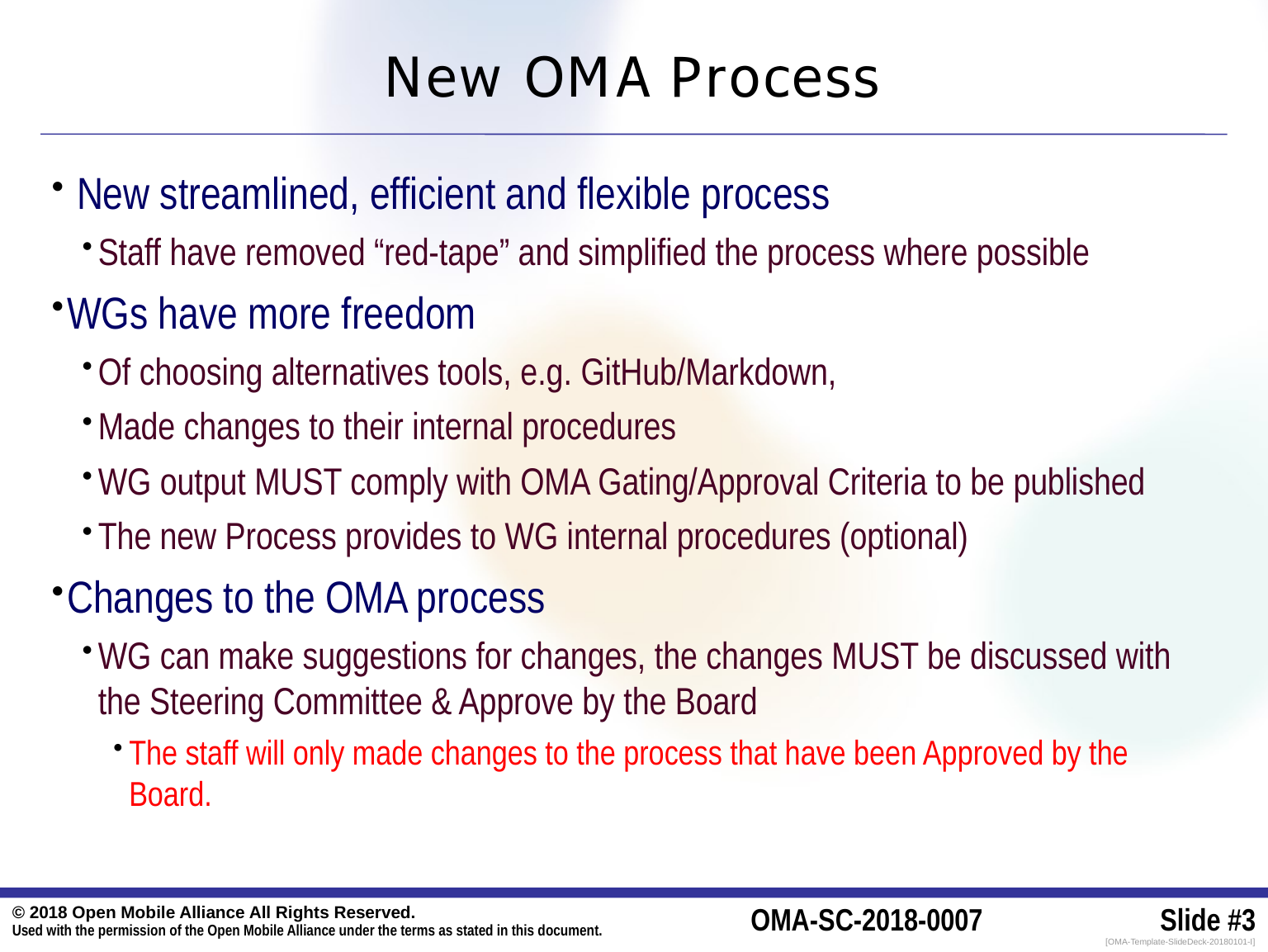

# New OMA Process
 New streamlined, efficient and flexible process
Staff have removed “red-tape” and simplified the process where possible
WGs have more freedom
Of choosing alternatives tools, e.g. GitHub/Markdown,
Made changes to their internal procedures
WG output MUST comply with OMA Gating/Approval Criteria to be published
The new Process provides to WG internal procedures (optional)
Changes to the OMA process
WG can make suggestions for changes, the changes MUST be discussed with the Steering Committee & Approve by the Board
The staff will only made changes to the process that have been Approved by the Board.